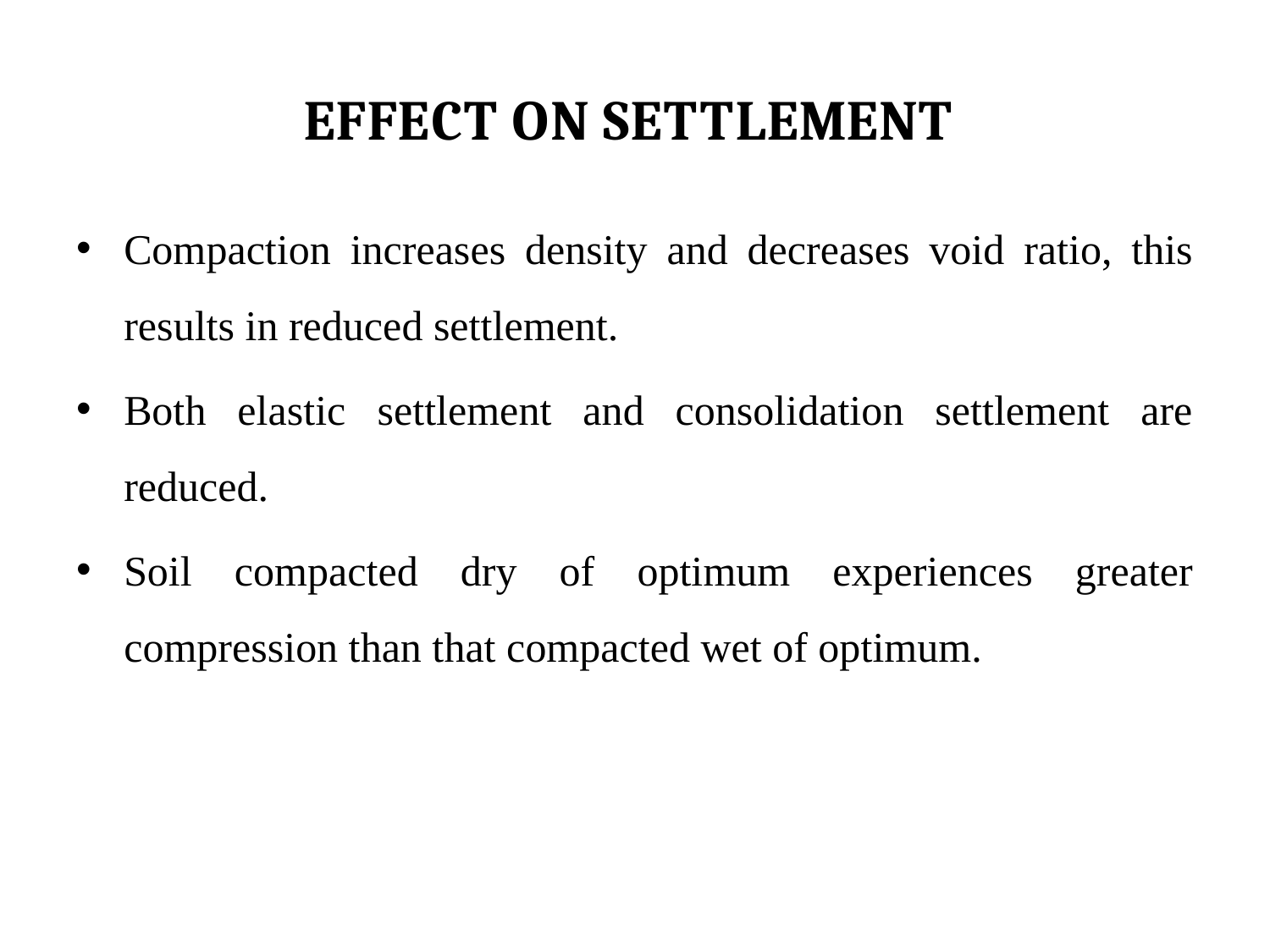

# EFFECT ON SETTLEMENT
Compaction increases density and decreases void ratio, this results in reduced settlement.
Both elastic settlement and consolidation settlement are reduced.
Soil compacted dry of optimum experiences greater compression than that compacted wet of optimum.